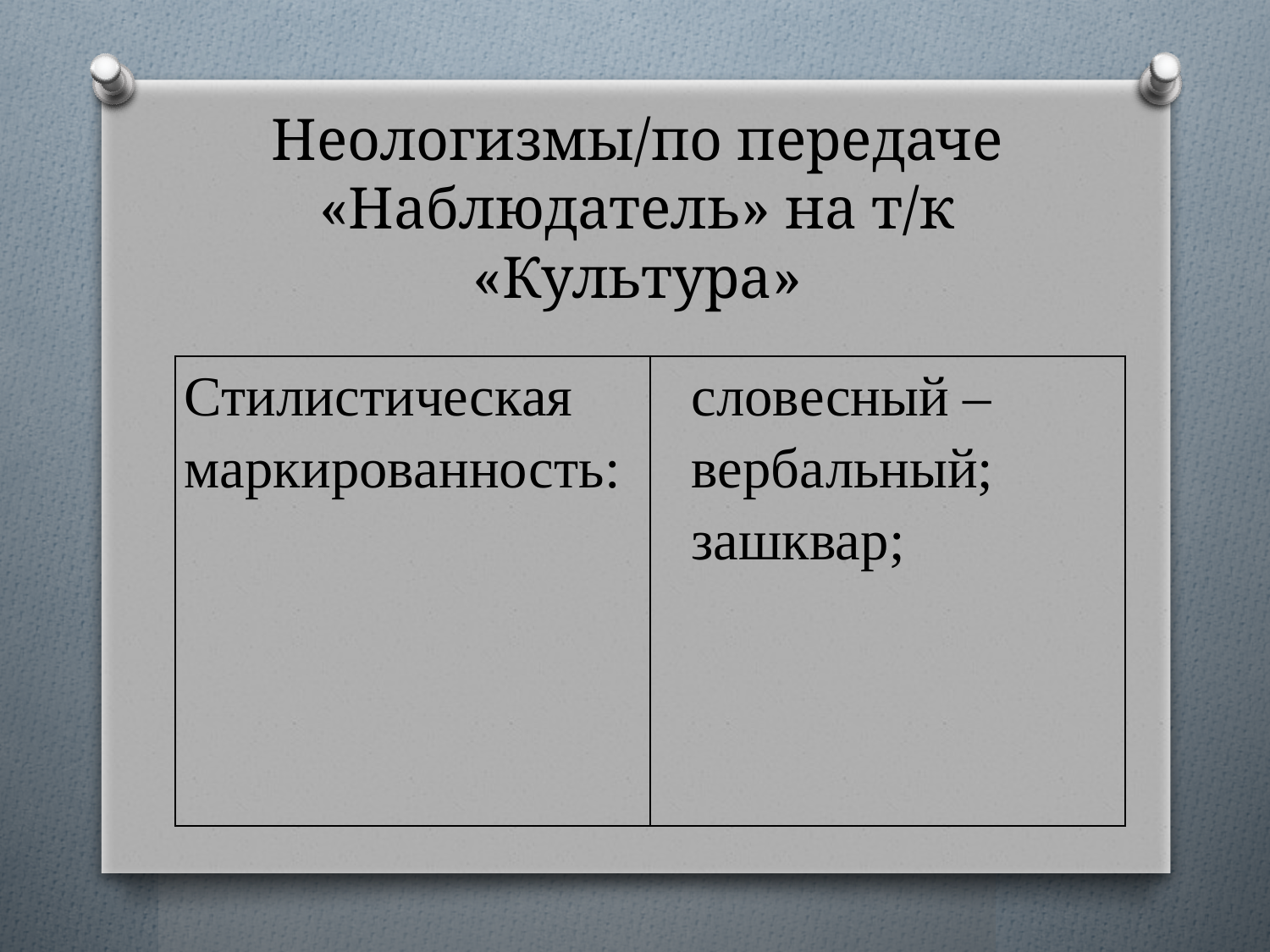

# Неологизмы/по передаче «Наблюдатель» на т/к «Культура»
| Стилистическая маркированность: | словесный – вербальный; зашквар; |
| --- | --- |